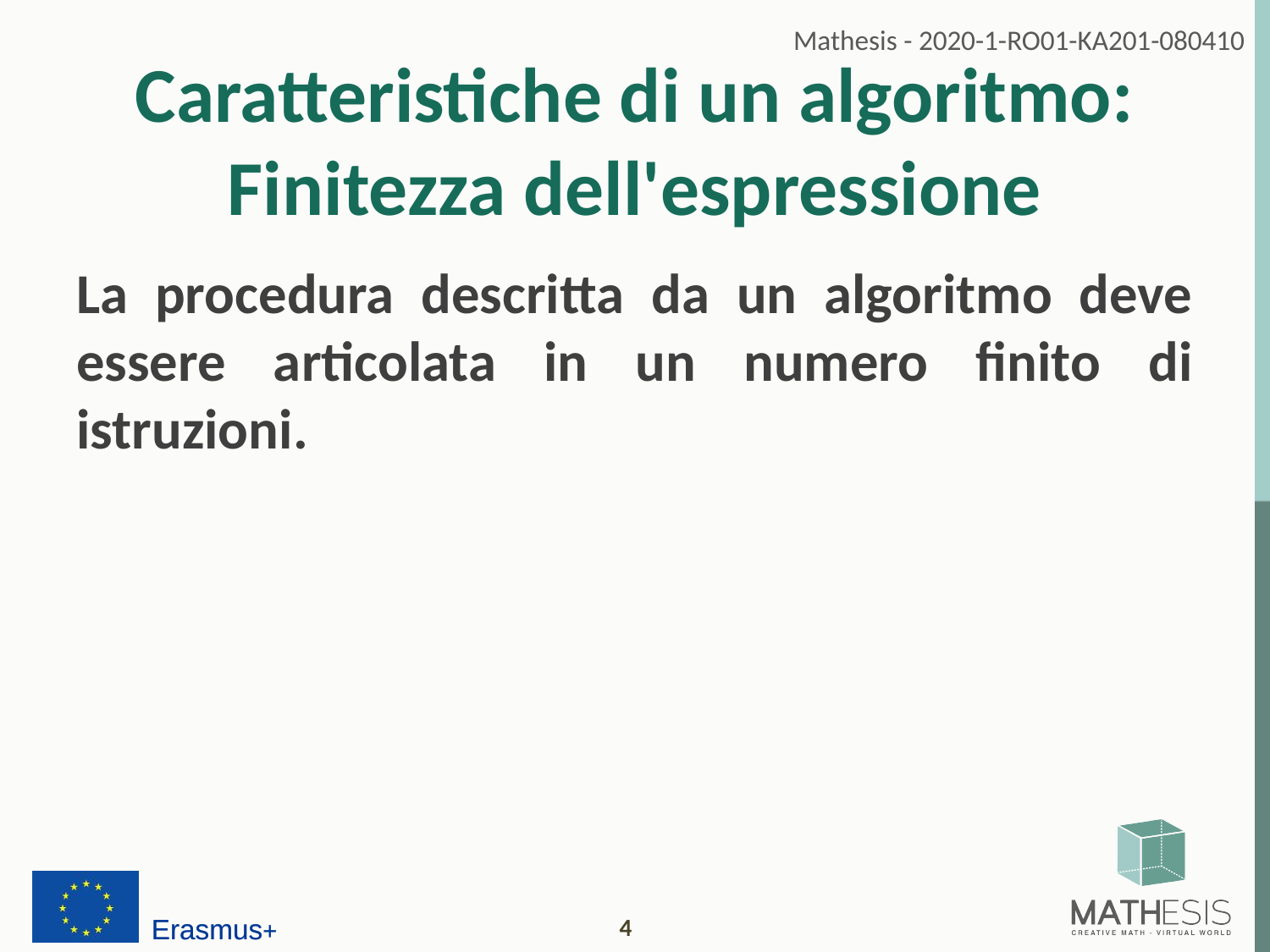

# Caratteristiche di un algoritmo:
Finitezza dell'espressione
La procedura descritta da un algoritmo deve essere articolata in un numero finito di istruzioni.